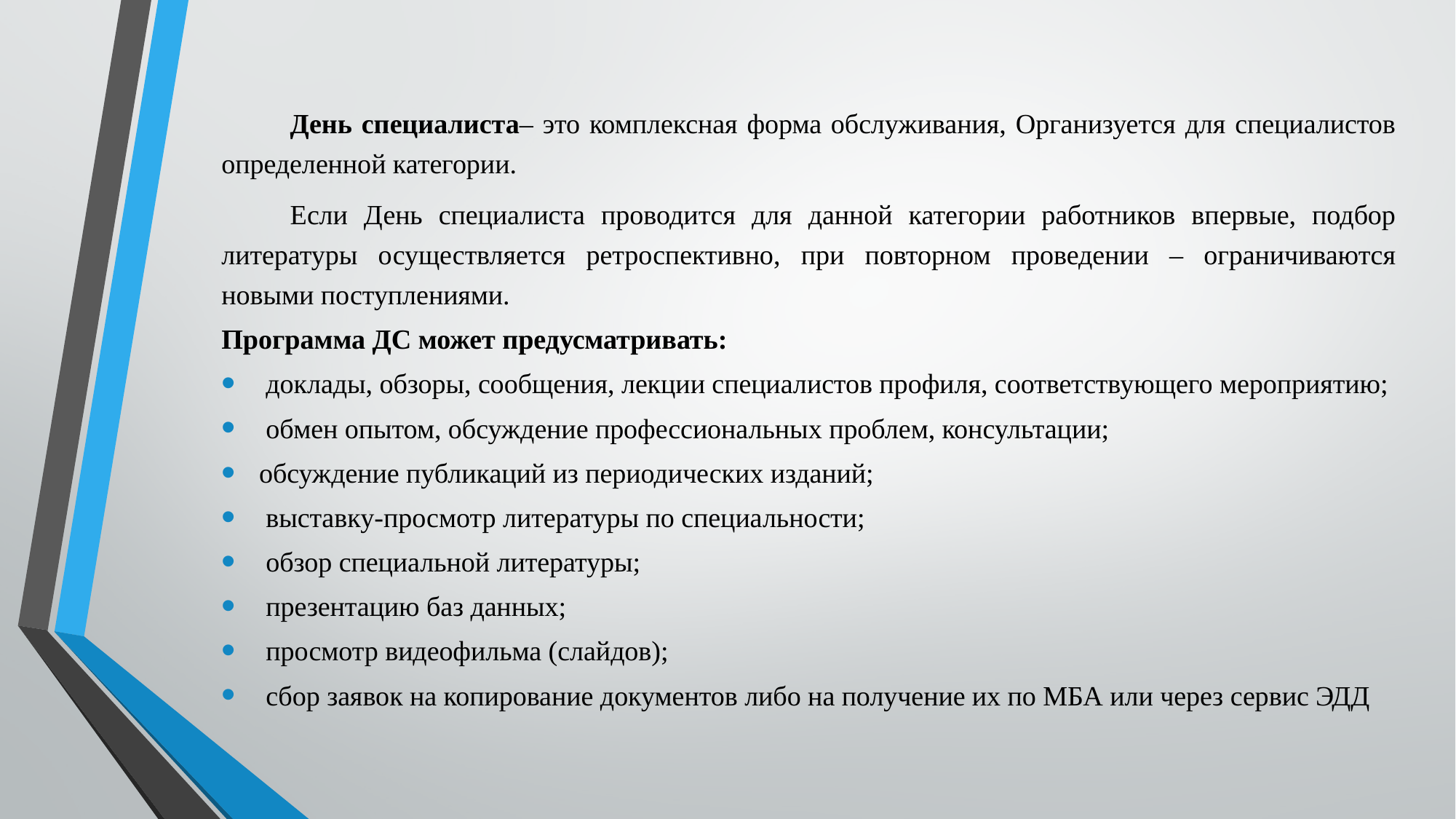

День специалиста– это комплексная форма обслуживания, Организуется для специалистов определенной категории.
	Если День специалиста проводится для данной категории работников впервые, подбор литературы осуществляется ретроспективно, при повторном проведении – ограничиваются новыми поступлениями.
Программа ДС может предусматривать:
  доклады, обзоры, сообщения, лекции специалистов профиля, соответствующего мероприятию;
  обмен опытом, обсуждение профессиональных проблем, консультации;
 обсуждение публикаций из периодических изданий;
  выставку-просмотр литературы по специальности;
  обзор специальной литературы;
  презентацию баз данных;
  просмотр видеофильма (слайдов);
  сбор заявок на копирование документов либо на получение их по МБА или через сервис ЭДД